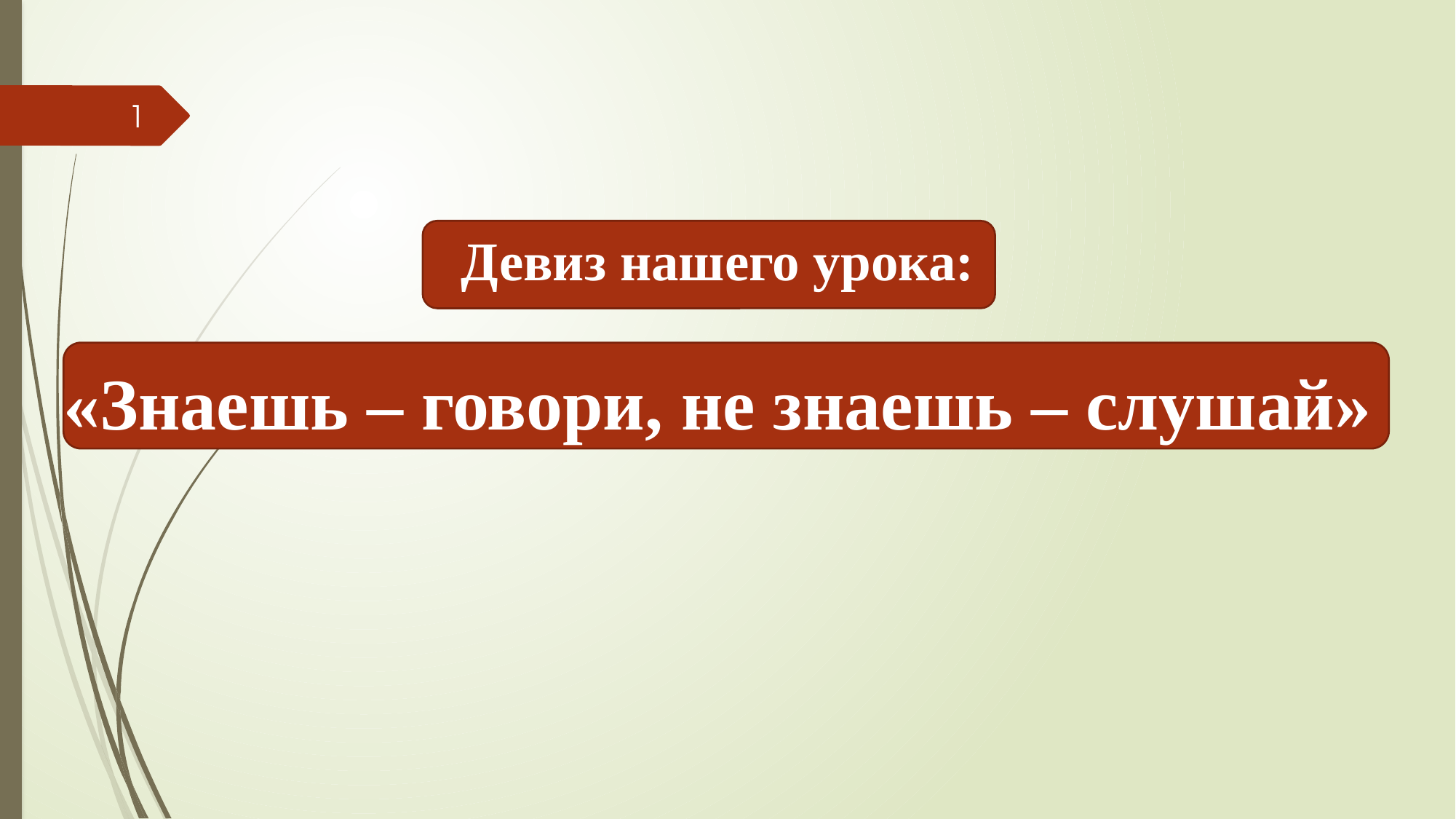

1
# Девиз нашего урока: «Знаешь – говори, не знаешь – слушай»